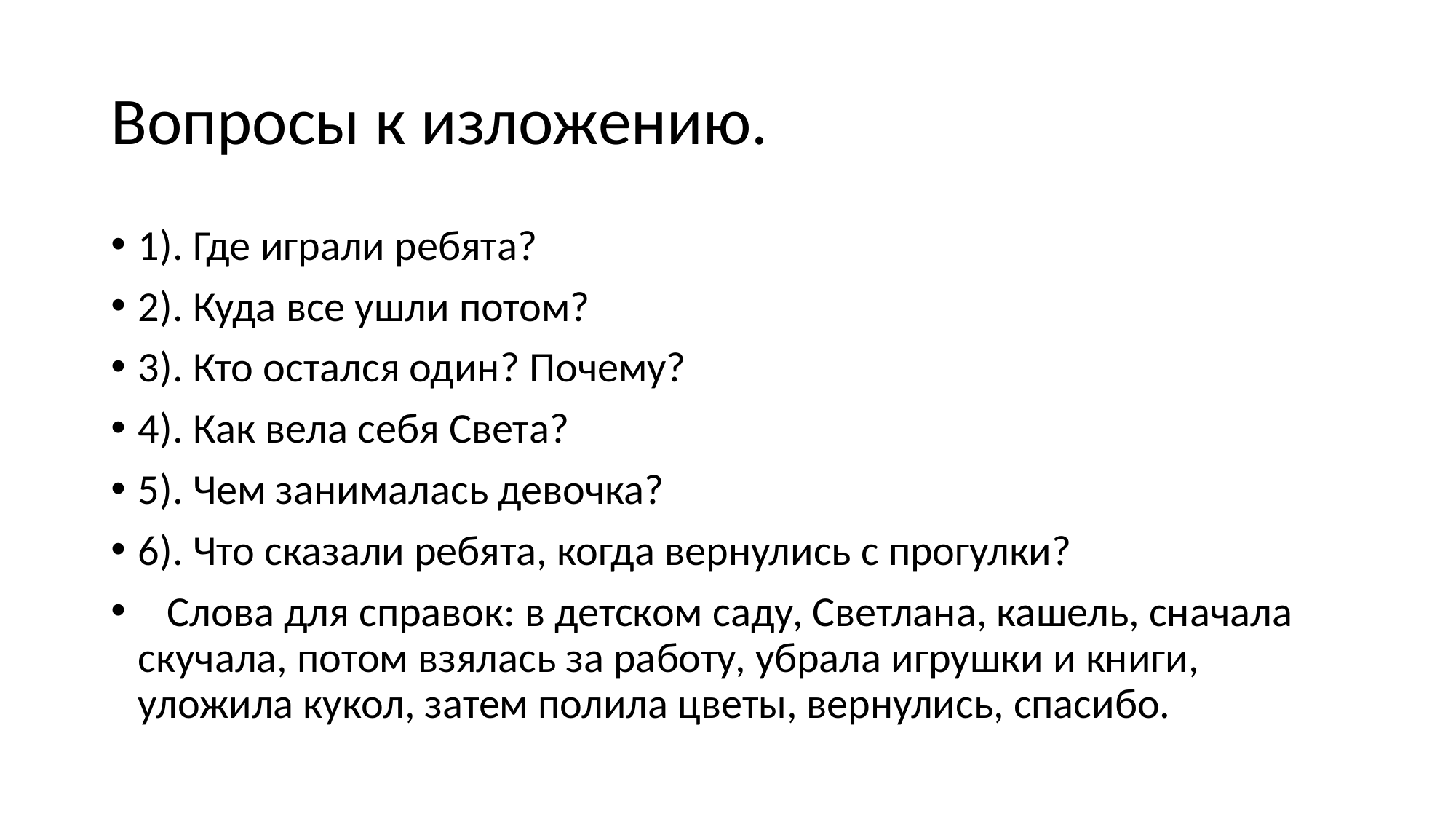

# Вопросы к изложению.
1). Где играли ребята?
2). Куда все ушли потом?
3). Кто остался один? Почему?
4). Как вела себя Света?
5). Чем занималась девочка?
6). Что сказали ребята, когда вернулись с прогулки?
   Слова для справок: в детском саду, Светлана, кашель, сначала скучала, потом взялась за работу, убрала игрушки и книги, уложила кукол, затем полила цветы, вернулись, спасибо.